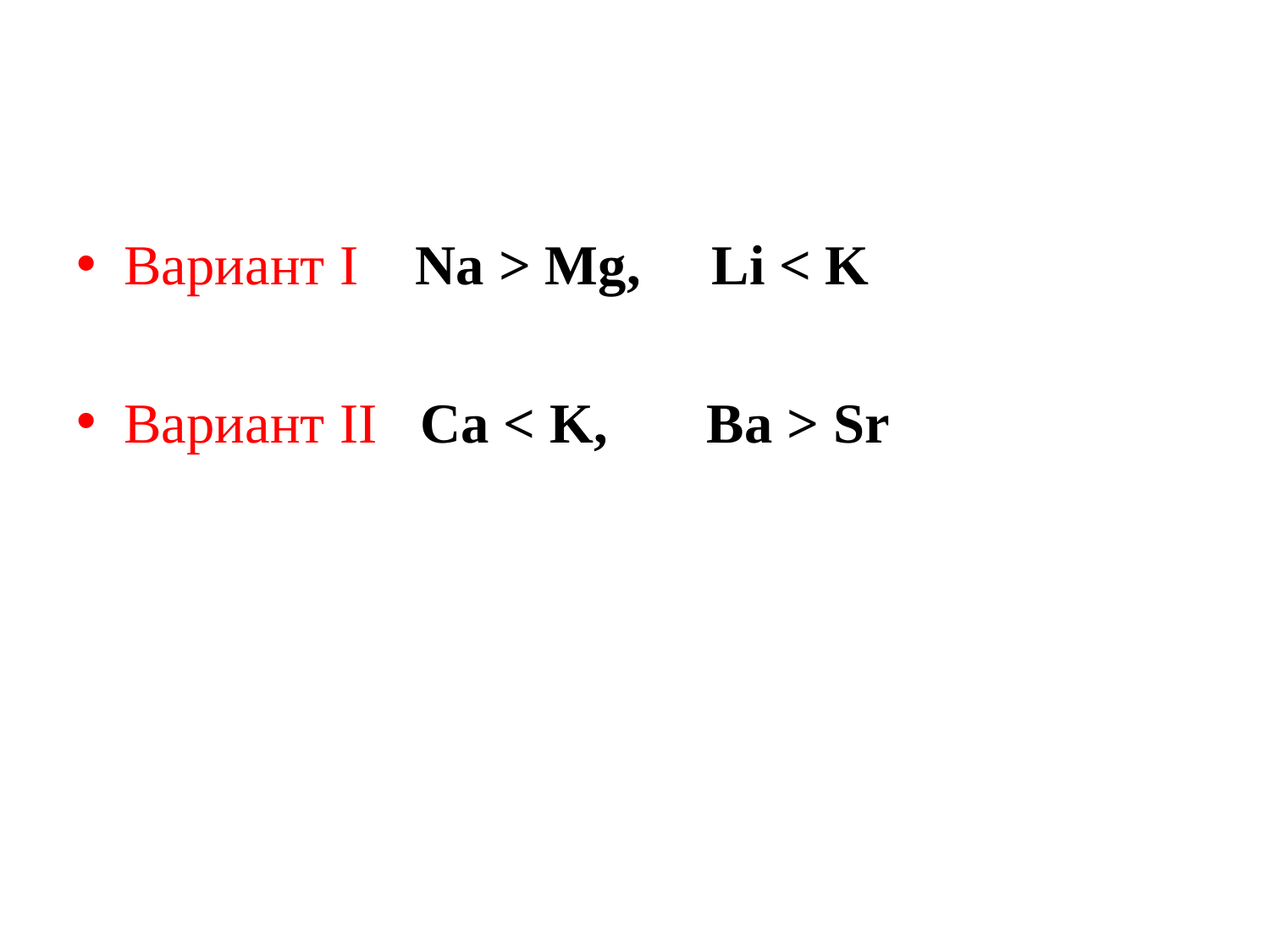

#
Вариант I    Na > Mg,     Li < K

Вариант II   Ca < K,       Ba > Sr